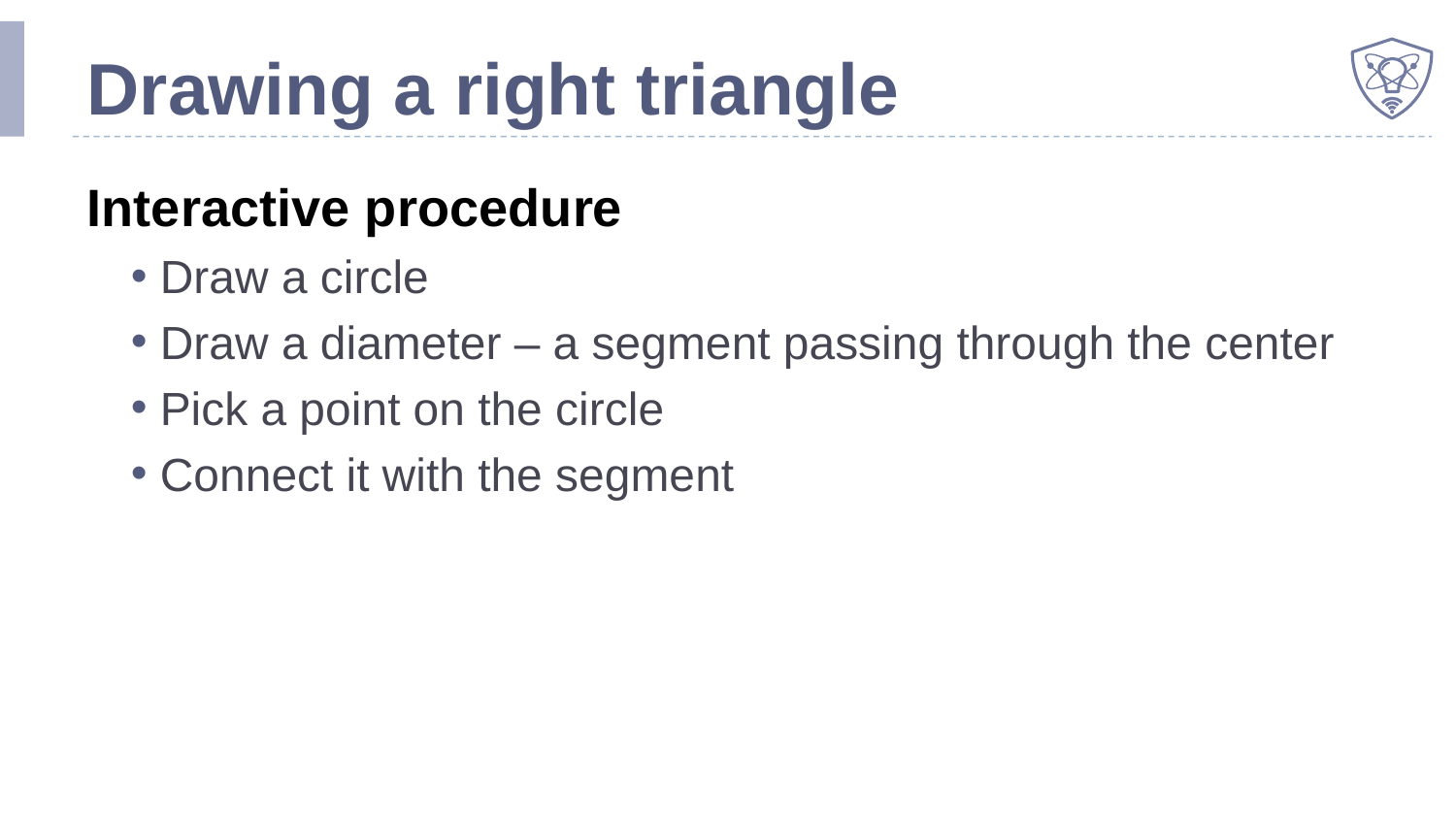

# Drawing a right triangle
Interactive procedure
Draw a circle
Draw a diameter – a segment passing through the center
Pick a point on the circle
Connect it with the segment